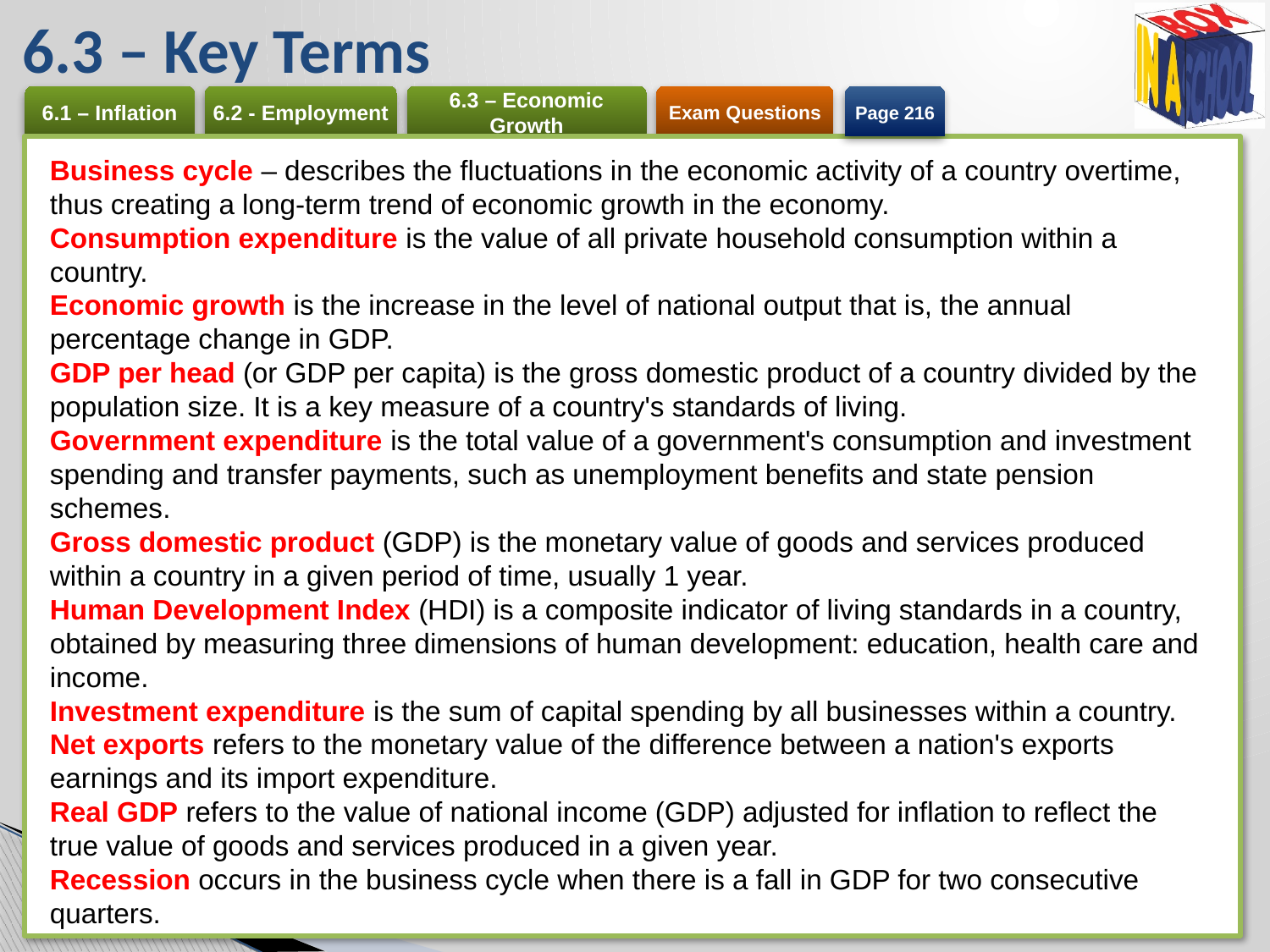

# 6.3 – Key Terms
Page 216
Business cycle – describes the fluctuations in the economic activity of a country overtime, thus creating a long-term trend of economic growth in the economy.
Consumption expenditure is the value of all private household consumption within a country.
Economic growth is the increase in the level of national output that is, the annual percentage change in GDP.
GDP per head (or GDP per capita) is the gross domestic product of a country divided by the population size. It is a key measure of a country's standards of living.
Government expenditure is the total value of a government's consumption and investment spending and transfer payments, such as unemployment benefits and state pension schemes.
Gross domestic product (GDP) is the monetary value of goods and services produced within a country in a given period of time, usually 1 year.
Human Development Index (HDI) is a composite indicator of living standards in a country, obtained by measuring three dimensions of human development: education, health care and income.
Investment expenditure is the sum of capital spending by all businesses within a country.
Net exports refers to the monetary value of the difference between a nation's exports earnings and its import expenditure.
Real GDP refers to the value of national income (GDP) adjusted for inflation to reflect the true value of goods and services produced in a given year.
Recession occurs in the business cycle when there is a fall in GDP for two consecutive quarters.